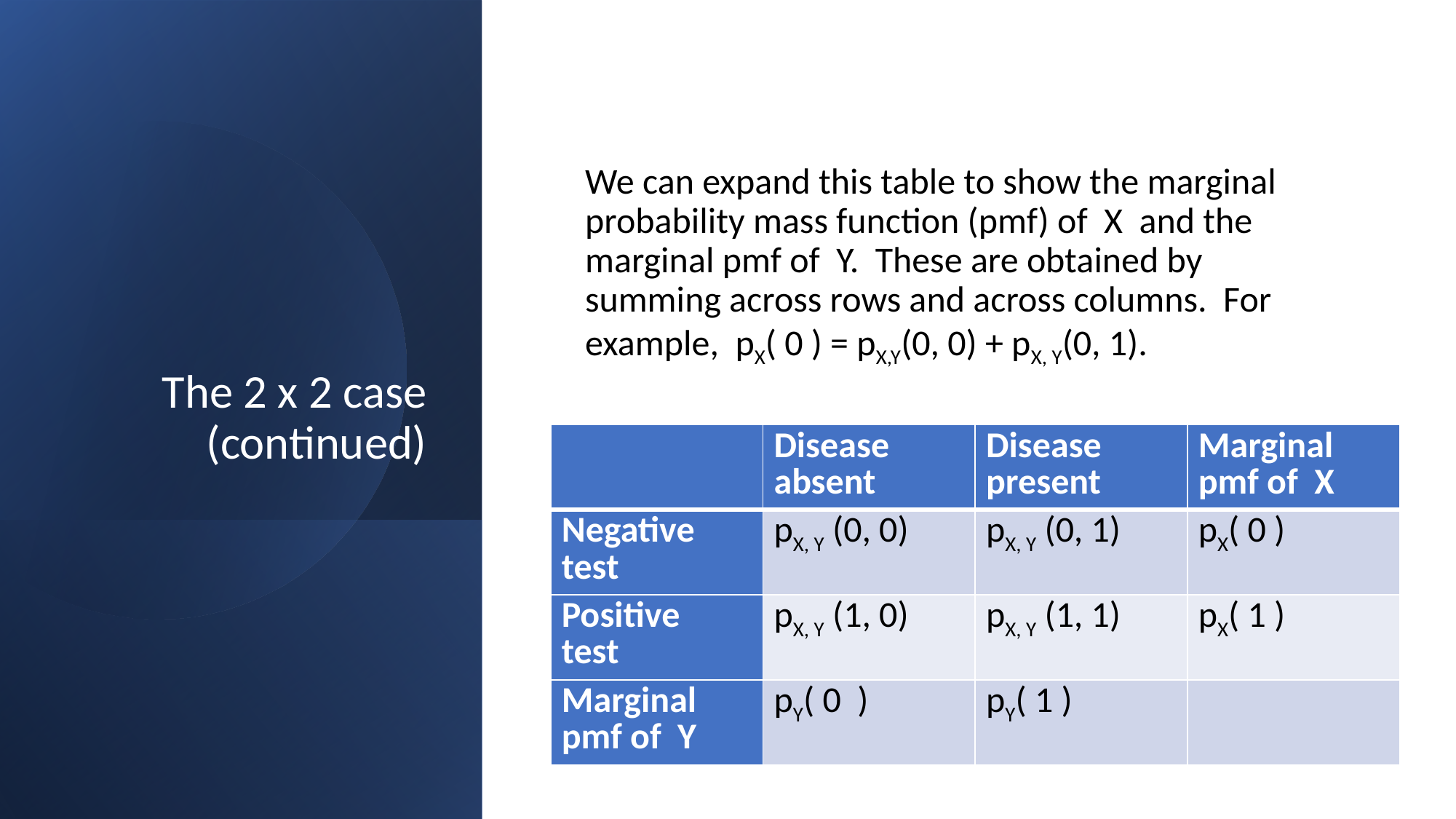

# The 2 x 2 case (continued)
We can expand this table to show the marginal probability mass function (pmf) of  X  and the marginal pmf of  Y.  These are obtained by summing across rows and across columns.  For example,  pX( 0 ) = pX,Y(0, 0) + pX, Y(0, 1).

|  | Disease absent | Disease present | Marginal pmf of X |
| --- | --- | --- | --- |
| Negative test | pX, Y (0, 0) | pX, Y (0, 1) | pX( 0 ) |
| Positive test | pX, Y (1, 0) | pX, Y (1, 1) | pX( 1 ) |
| Marginal pmf of Y | pY( 0 ) | pY( 1 ) |  |